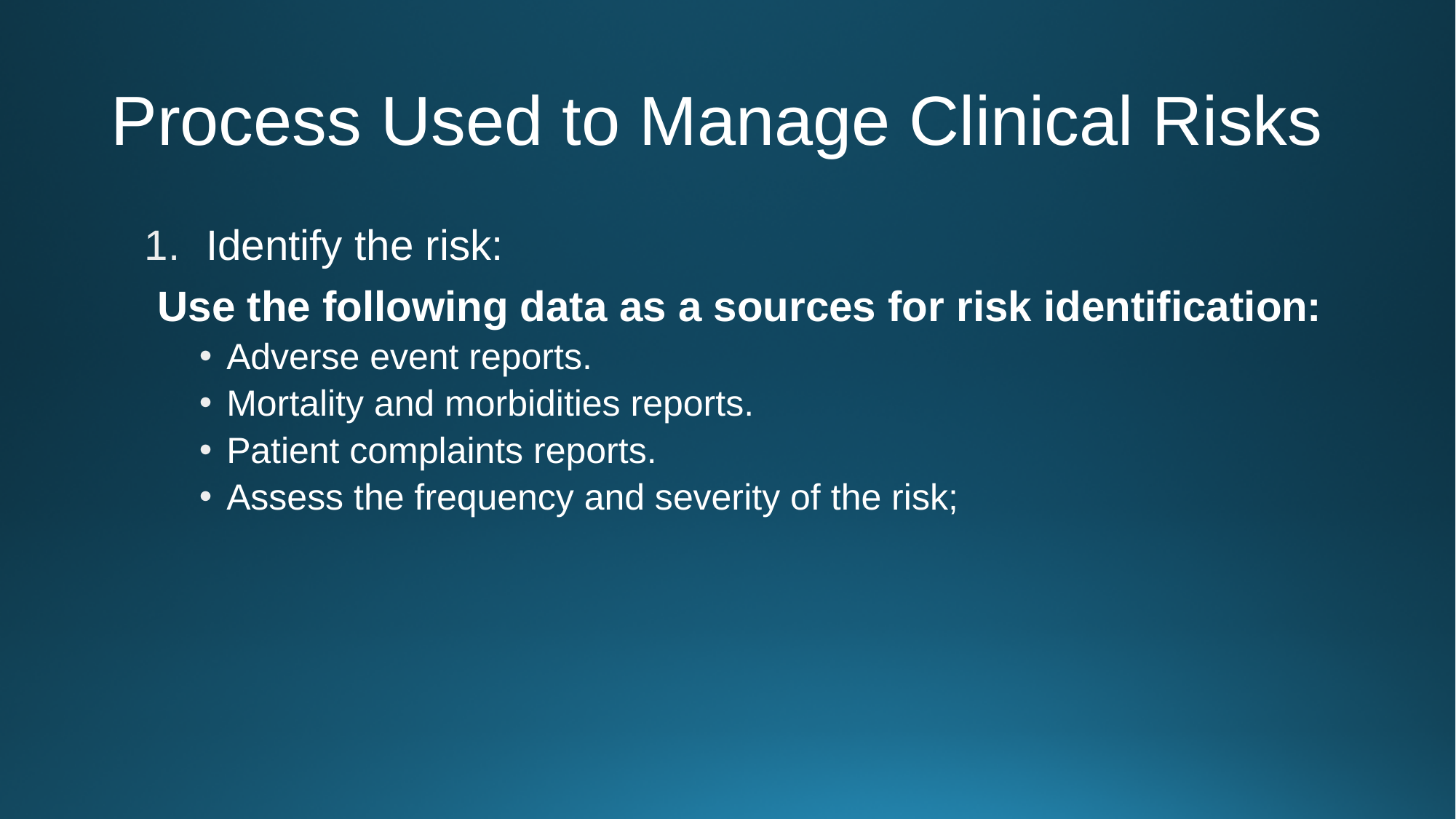

# Process Used to Manage Clinical Risks
Identify the risk:
Use the following data as a sources for risk identification:
Adverse event reports.
Mortality and morbidities reports.
Patient complaints reports.
Assess the frequency and severity of the risk;